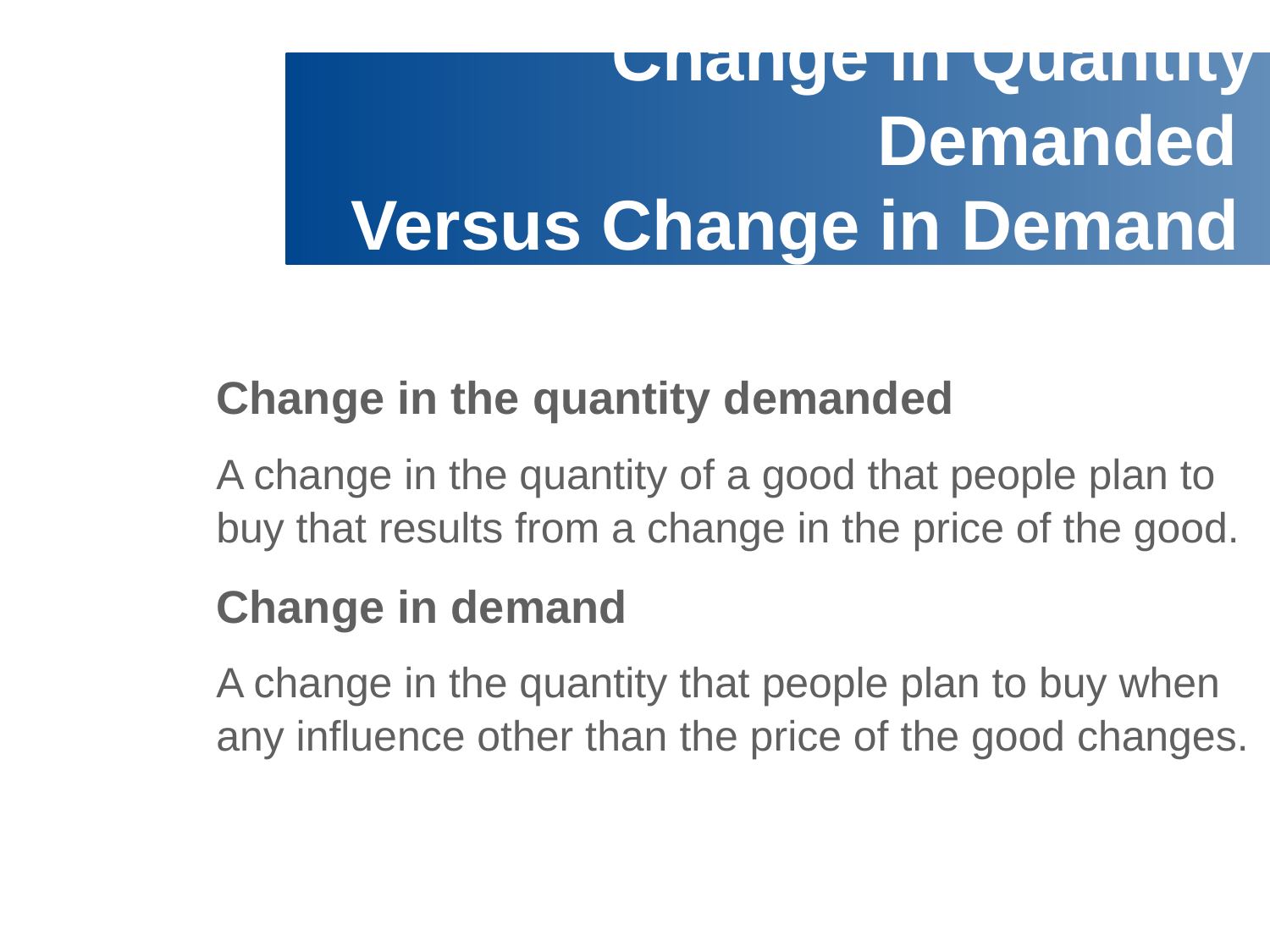

# Change in Quantity Demanded Versus Change in Demand
Change in the quantity demanded
A change in the quantity of a good that people plan to buy that results from a change in the price of the good.
Change in demand
A change in the quantity that people plan to buy when any influence other than the price of the good changes.